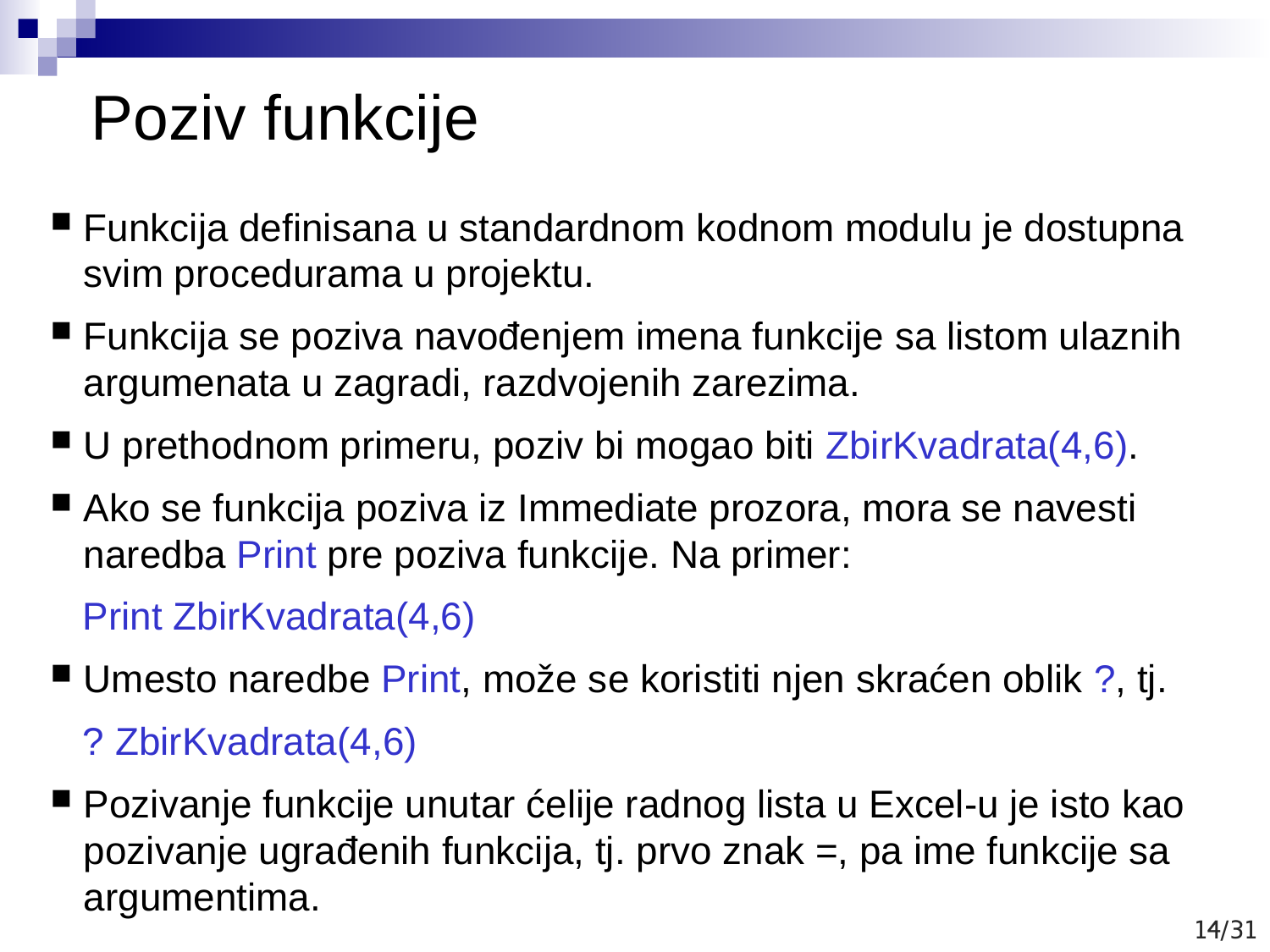

# Poziv funkcije
Funkcija definisana u standardnom kodnom modulu je dostupna svim procedurama u projektu.
Funkcija se poziva navođenjem imena funkcije sa listom ulaznih argumenata u zagradi, razdvojenih zarezima.
U prethodnom primeru, poziv bi mogao biti ZbirKvadrata(4,6).
Ako se funkcija poziva iz Immediate prozora, mora se navesti naredba Print pre poziva funkcije. Na primer:
   Print ZbirKvadrata(4,6)
Umesto naredbe Print, može se koristiti njen skraćen oblik ?, tj.
   ? ZbirKvadrata(4,6)
Pozivanje funkcije unutar ćelije radnog lista u Excel-u je isto kao pozivanje ugrađenih funkcija, tj. prvo znak =, pa ime funkcije sa argumentima.
14/31